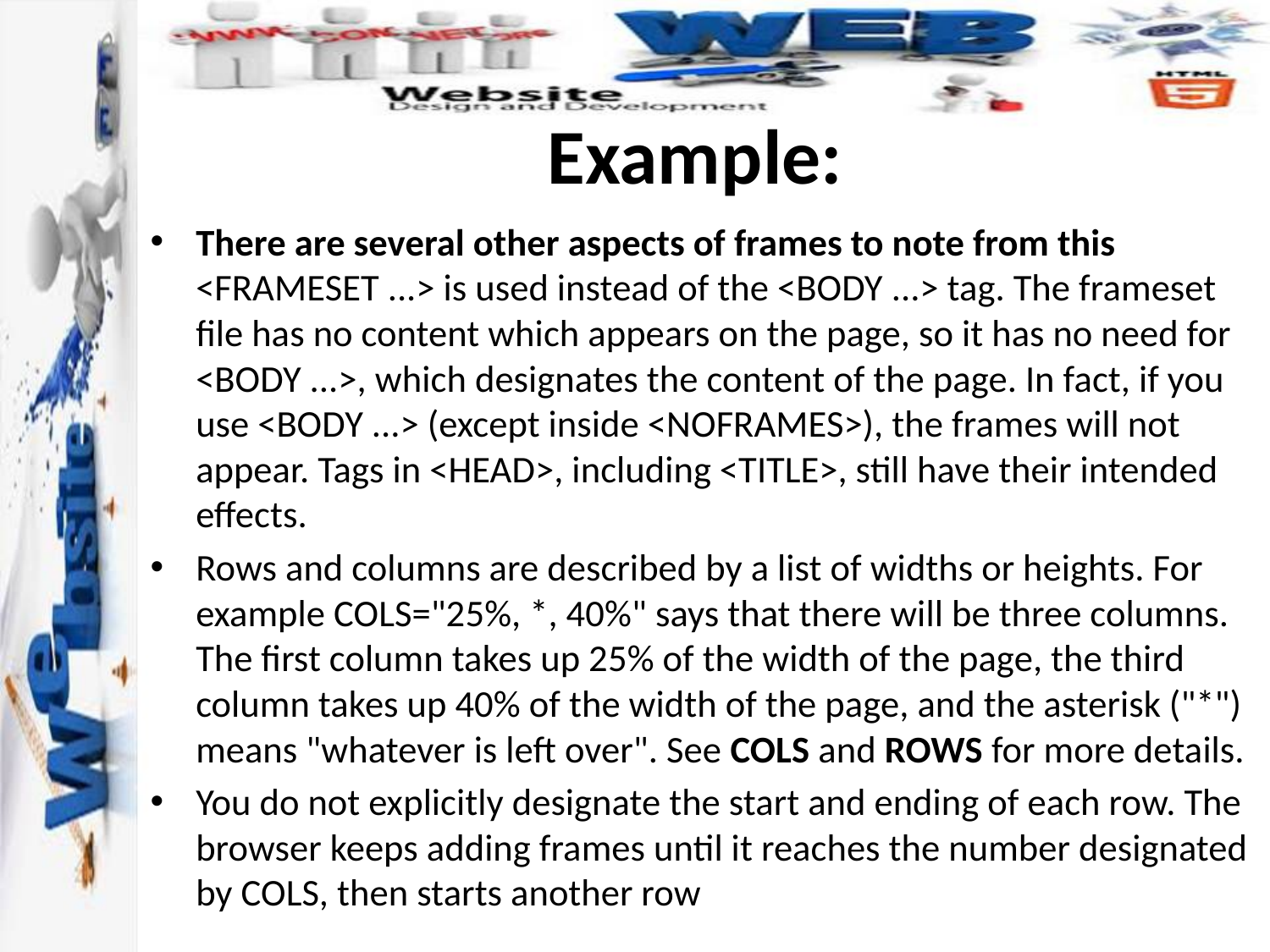

# Example:
There are several other aspects of frames to note from this <FRAMESET ...> is used instead of the <BODY ...> tag. The frameset file has no content which appears on the page, so it has no need for <BODY ...>, which designates the content of the page. In fact, if you use <BODY ...> (except inside <NOFRAMES>), the frames will not appear. Tags in <HEAD>, including <TITLE>, still have their intended effects.
Rows and columns are described by a list of widths or heights. For example COLS="25%, *, 40%" says that there will be three columns. The first column takes up 25% of the width of the page, the third column takes up 40% of the width of the page, and the asterisk ("*") means "whatever is left over". See COLS and ROWS for more details.
You do not explicitly designate the start and ending of each row. The browser keeps adding frames until it reaches the number designated by COLS, then starts another row